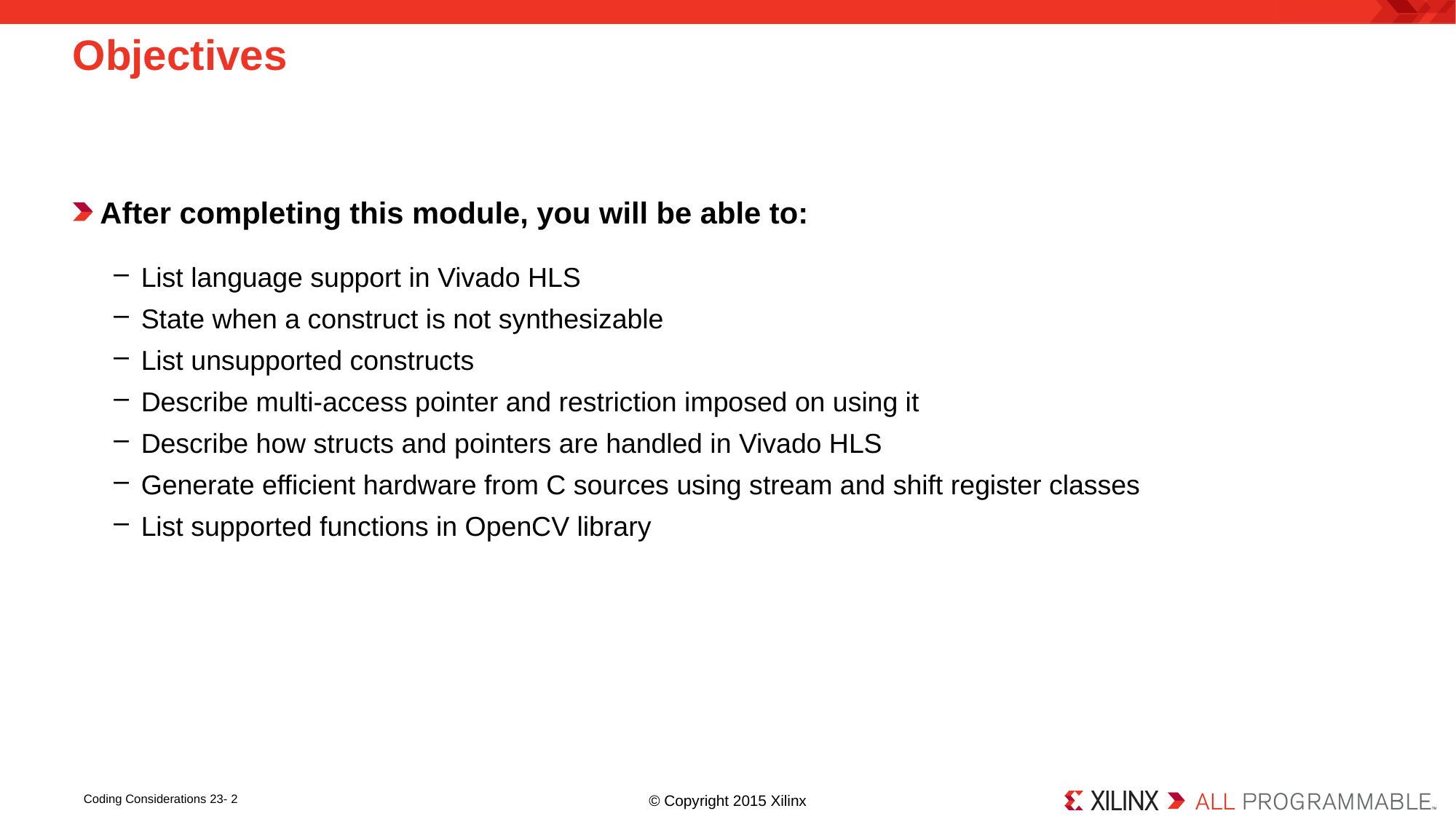

# Objectives
After completing this module, you will be able to:

List language support in Vivado HLS
State when a construct is not synthesizable
List unsupported constructs
Describe multi-access pointer and restriction imposed on using it
Describe how structs and pointers are handled in Vivado HLS
Generate efficient hardware from C sources using stream and shift register classes
List supported functions in OpenCV library
Coding Considerations 23- 2
© Copyright 2015 Xilinx